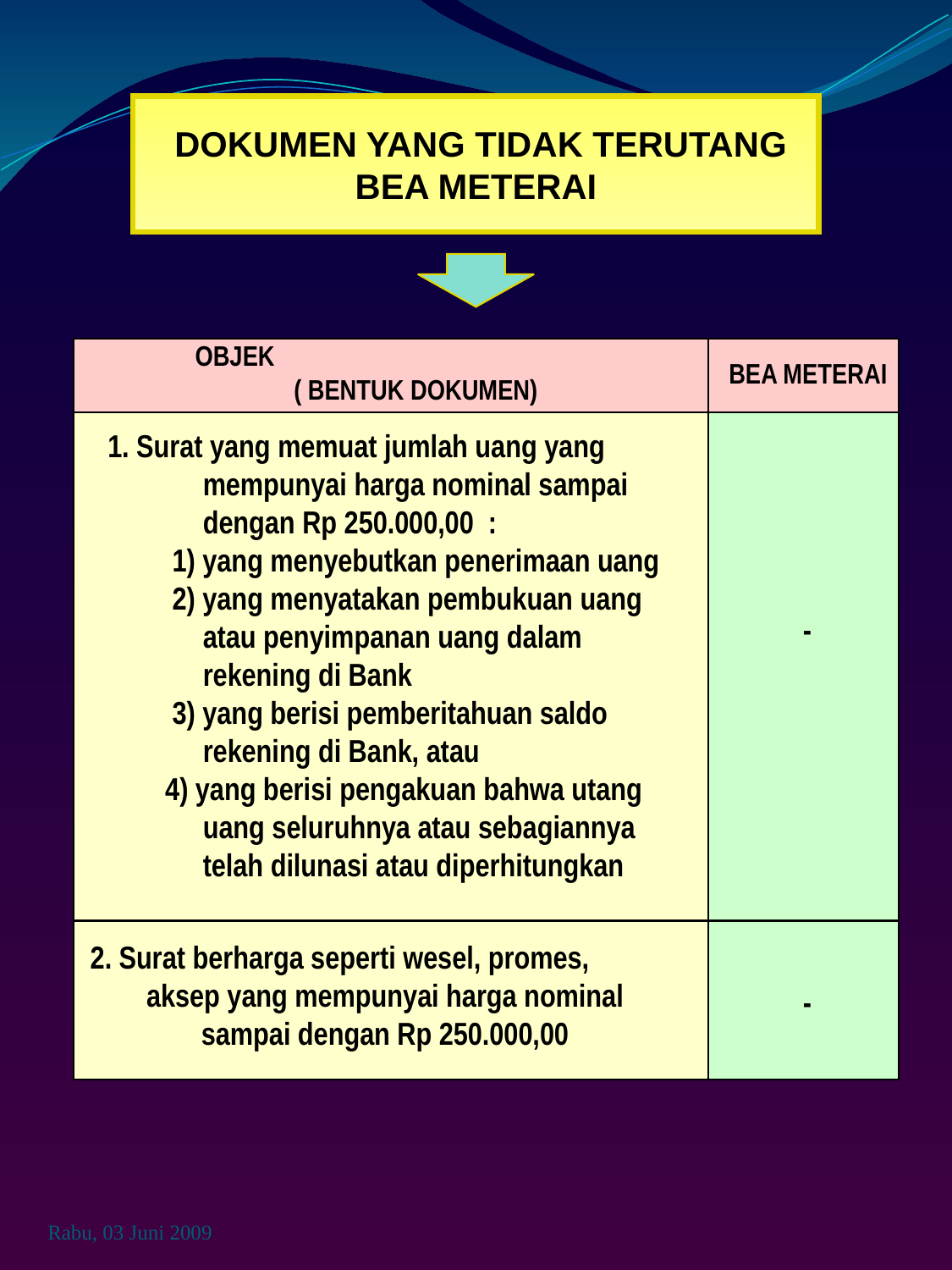

DOKUMEN YANG TIDAK TERUTANG BEA METERAI

OBJEK                                                          ( BENTUK DOKUMEN)

BEA METERAI

1. Surat yang memuat jumlah uang yang mempunyai harga nominal sampai dengan Rp 250.000,00  :
         1) yang menyebutkan penerimaan uang
         2) yang menyatakan pembukuan uang atau penyimpanan uang dalam rekening di Bank
         3) yang berisi pemberitahuan saldo rekening di Bank, atau
        4) yang berisi pengakuan bahwa utang uang seluruhnya atau sebagiannya telah dilunasi atau diperhitungkan

-

2. Surat berharga seperti wesel, promes,        aksep yang mempunyai harga nominal sampai dengan Rp 250.000,00
-
Rabu, 03 Juni 2009